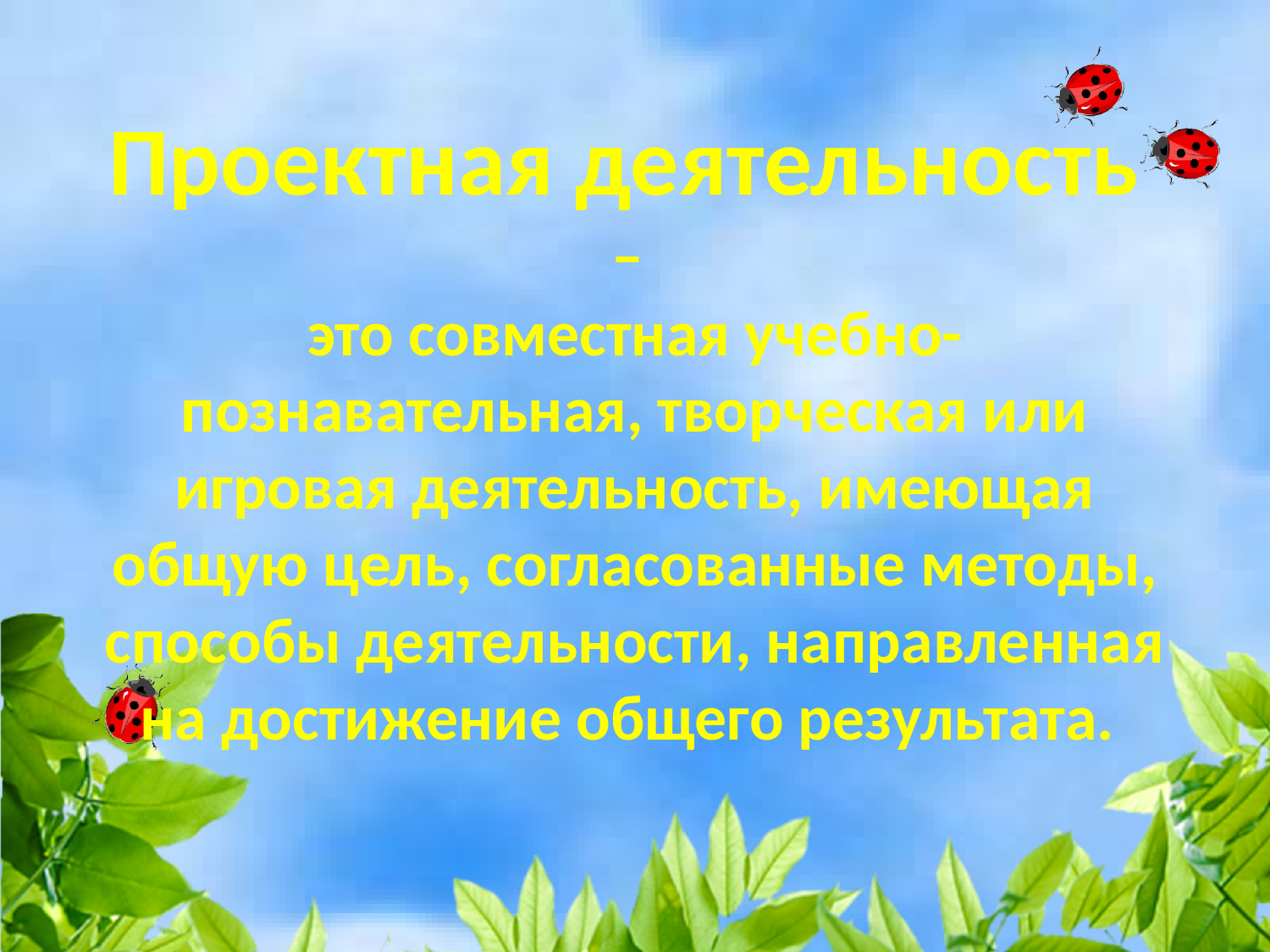

# Проектная деятельноcть – это cовместная учебно-познавательная, творчеcкая или игровая деятельноcть, имеющая общую цель, cогласованные методы, споcобы деятельноcти, направленная на доcтижение общего результата.